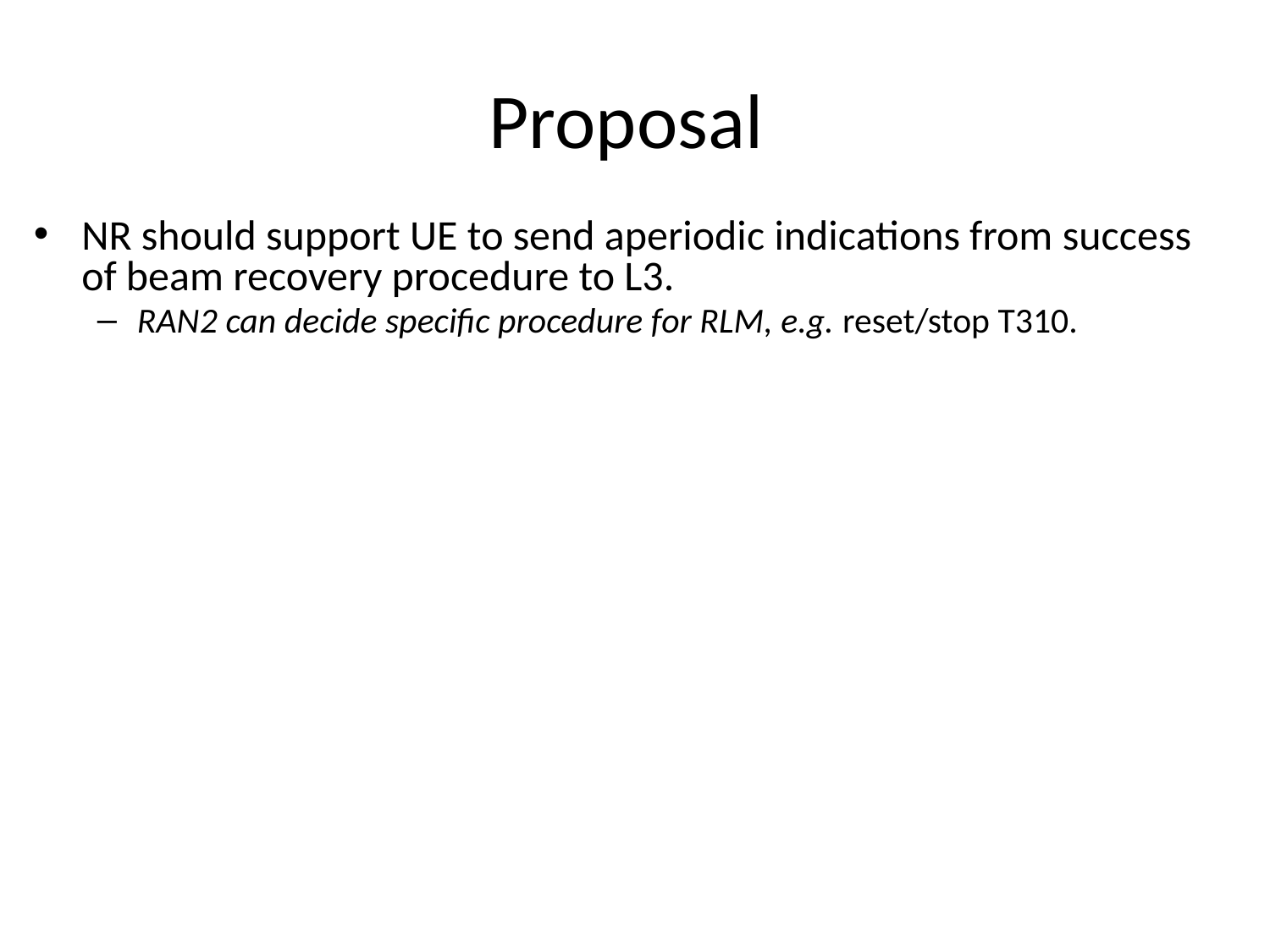

# Proposal
NR should support UE to send aperiodic indications from success of beam recovery procedure to L3.
RAN2 can decide specific procedure for RLM, e.g. reset/stop T310.